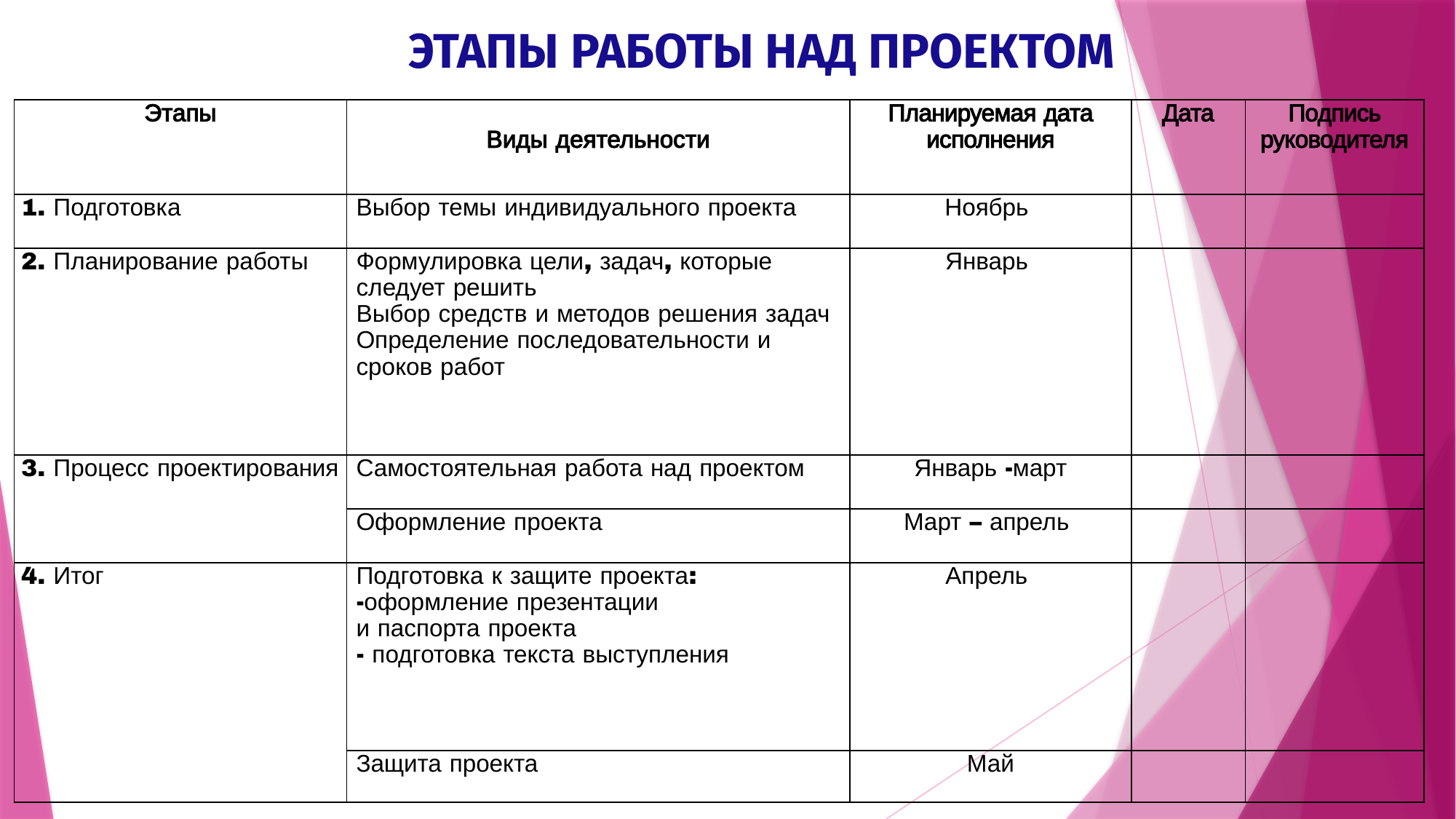

ЭТАПЫ РАБОТЫ НАД ПРОЕКТОМ
| Этапы | Виды деятельности | Планируемая дата исполнения | Дата | Подпись руководителя |
| --- | --- | --- | --- | --- |
| 1. Подготовка | Выбор темы индивидуального проекта | Ноябрь |  |  |
| 2. Планирование работы | Формулировка цели, задач, которые следует решить Выбор средств и методов решения задач Определение последовательности и сроков работ | Январь |  |  |
| 3. Процесс проектирования | Самостоятельная работа над проектом | Январь -март |  |  |
|  | Оформление проекта | Март – апрель |  |  |
| 4. Итог | Подготовка к защите проекта: -оформление презентации и паспорта проекта - подготовка текста выступления | Апрель |  |  |
|  | Защита проекта | Май |  |  |